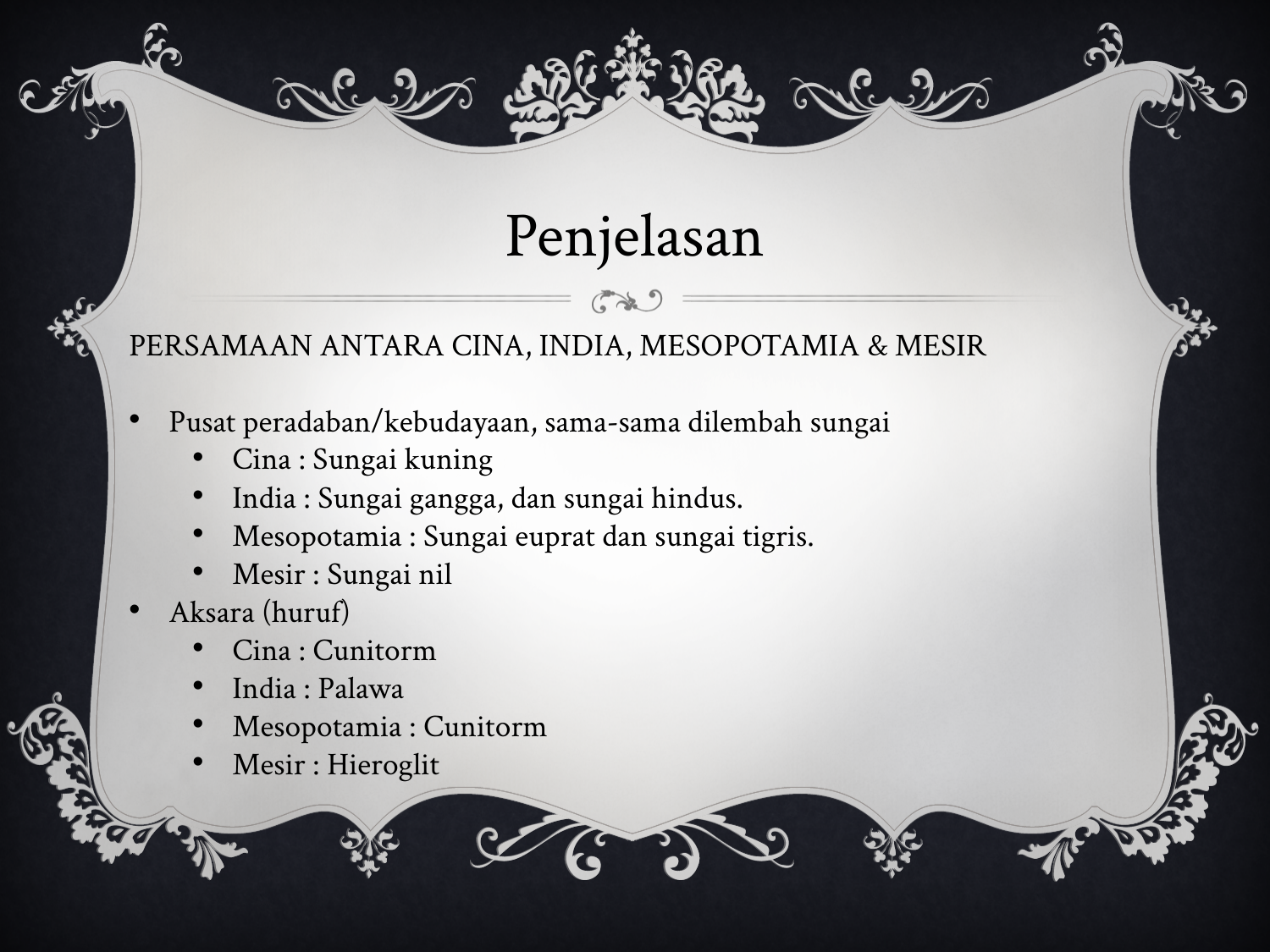

# Penjelasan
PERSAMAAN ANTARA CINA, INDIA, MESOPOTAMIA & MESIR

Pusat peradaban/kebudayaan, sama-sama dilembah sungai
Cina : Sungai kuning
India : Sungai gangga, dan sungai hindus.
Mesopotamia : Sungai euprat dan sungai tigris.
Mesir : Sungai nil
Aksara (huruf)
Cina : Cunitorm
India : Palawa
Mesopotamia : Cunitorm
Mesir : Hieroglit